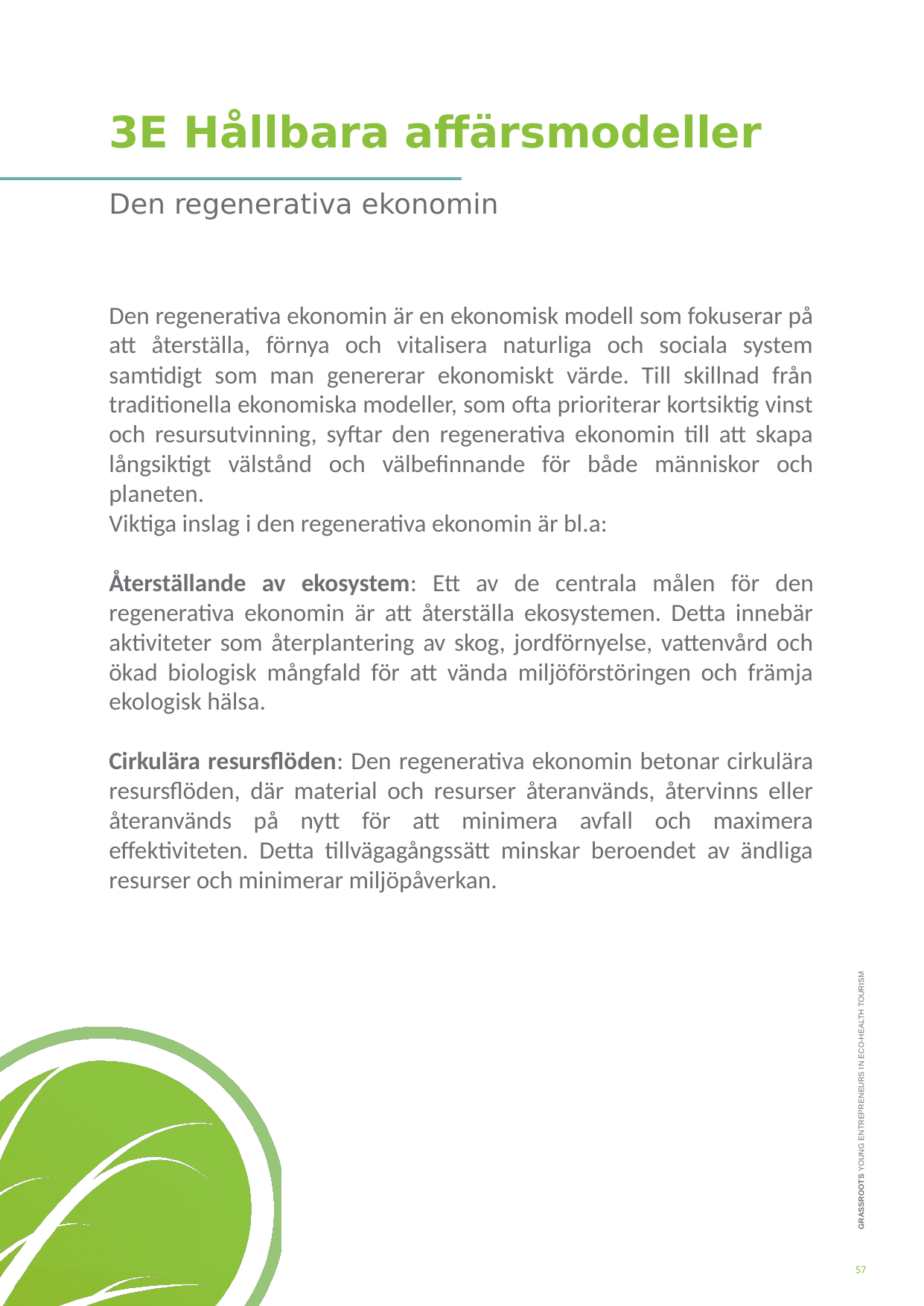

3E Hållbara affärsmodeller
Den regenerativa ekonomin
Den regenerativa ekonomin är en ekonomisk modell som fokuserar på att återställa, förnya och vitalisera naturliga och sociala system samtidigt som man genererar ekonomiskt värde. Till skillnad från traditionella ekonomiska modeller, som ofta prioriterar kortsiktig vinst och resursutvinning, syftar den regenerativa ekonomin till att skapa långsiktigt välstånd och välbefinnande för både människor och planeten.
Viktiga inslag i den regenerativa ekonomin är bl.a:

Återställande av ekosystem: Ett av de centrala målen för den regenerativa ekonomin är att återställa ekosystemen. Detta innebär aktiviteter som återplantering av skog, jordförnyelse, vattenvård och ökad biologisk mångfald för att vända miljöförstöringen och främja ekologisk hälsa.

Cirkulära resursflöden: Den regenerativa ekonomin betonar cirkulära resursflöden, där material och resurser återanvänds, återvinns eller återanvänds på nytt för att minimera avfall och maximera effektiviteten. Detta tillvägagångssätt minskar beroendet av ändliga resurser och minimerar miljöpåverkan.

57